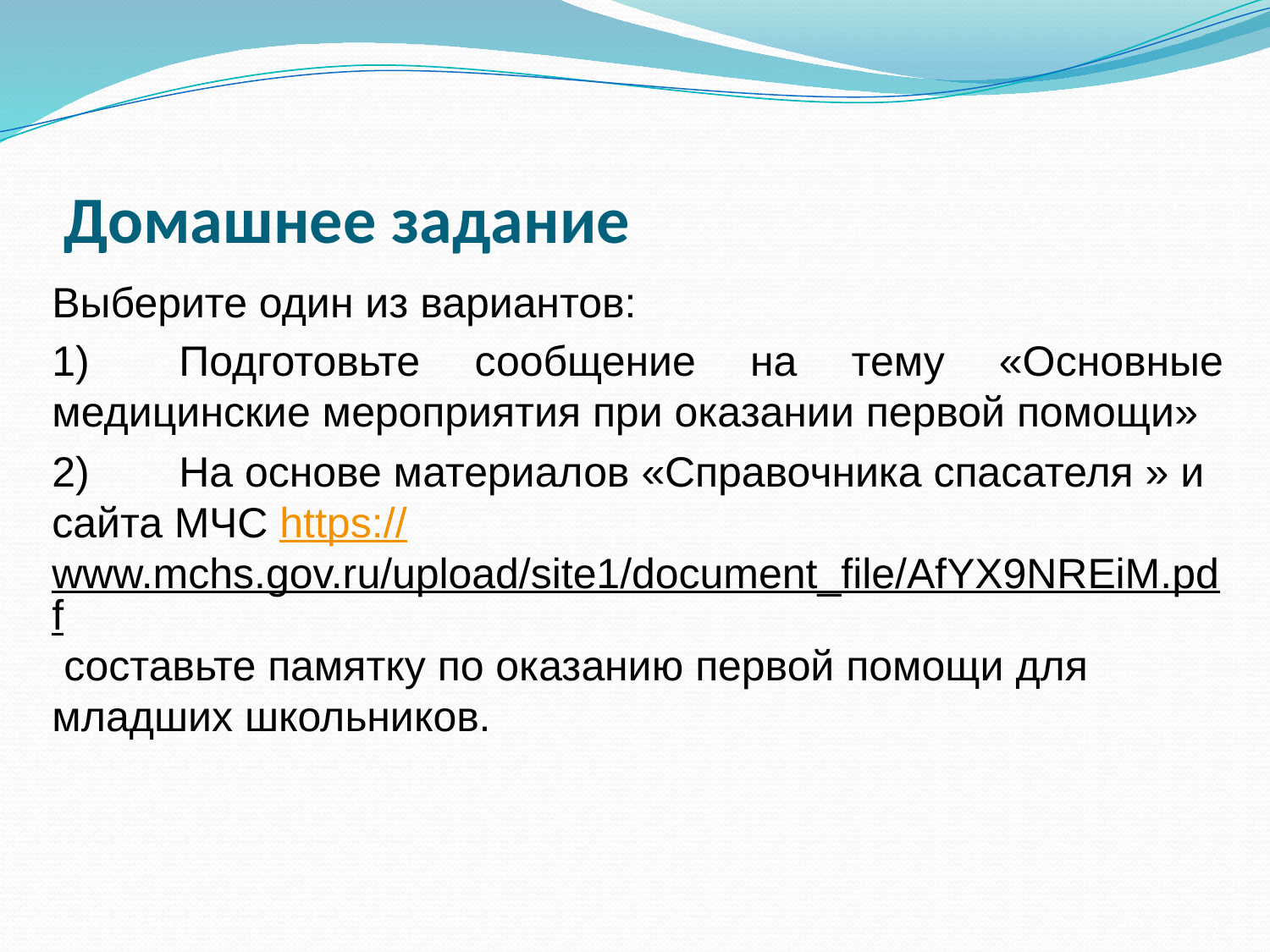

# Домашнее задание
Выберите один из вариантов:
1)	Подготовьте сообщение на тему «Основные медицинские мероприятия при оказании первой помощи»
2)	На основе материалов «Справочника спасателя » и сайта МЧС https://www.mchs.gov.ru/upload/site1/document_file/AfYX9NREiM.pdf составьте памятку по оказанию первой помощи для младших школьников.